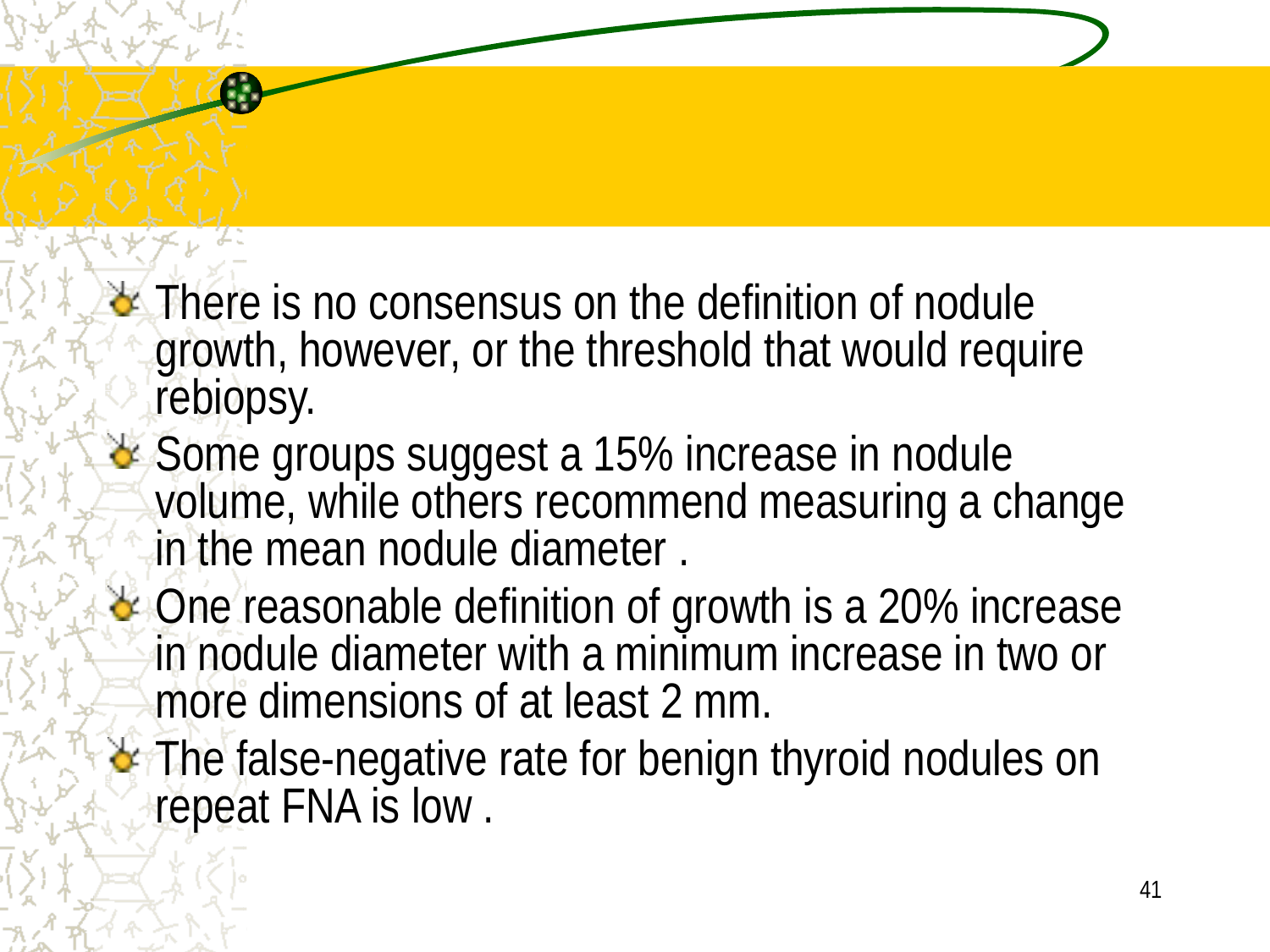

#
There is no consensus on the definition of nodule growth, however, or the threshold that would require rebiopsy.
Some groups suggest a 15% increase in nodule volume, while others recommend measuring a change in the mean nodule diameter .
One reasonable definition of growth is a 20% increase in nodule diameter with a minimum increase in two or more dimensions of at least 2 mm.
The false-negative rate for benign thyroid nodules on repeat FNA is low .

41